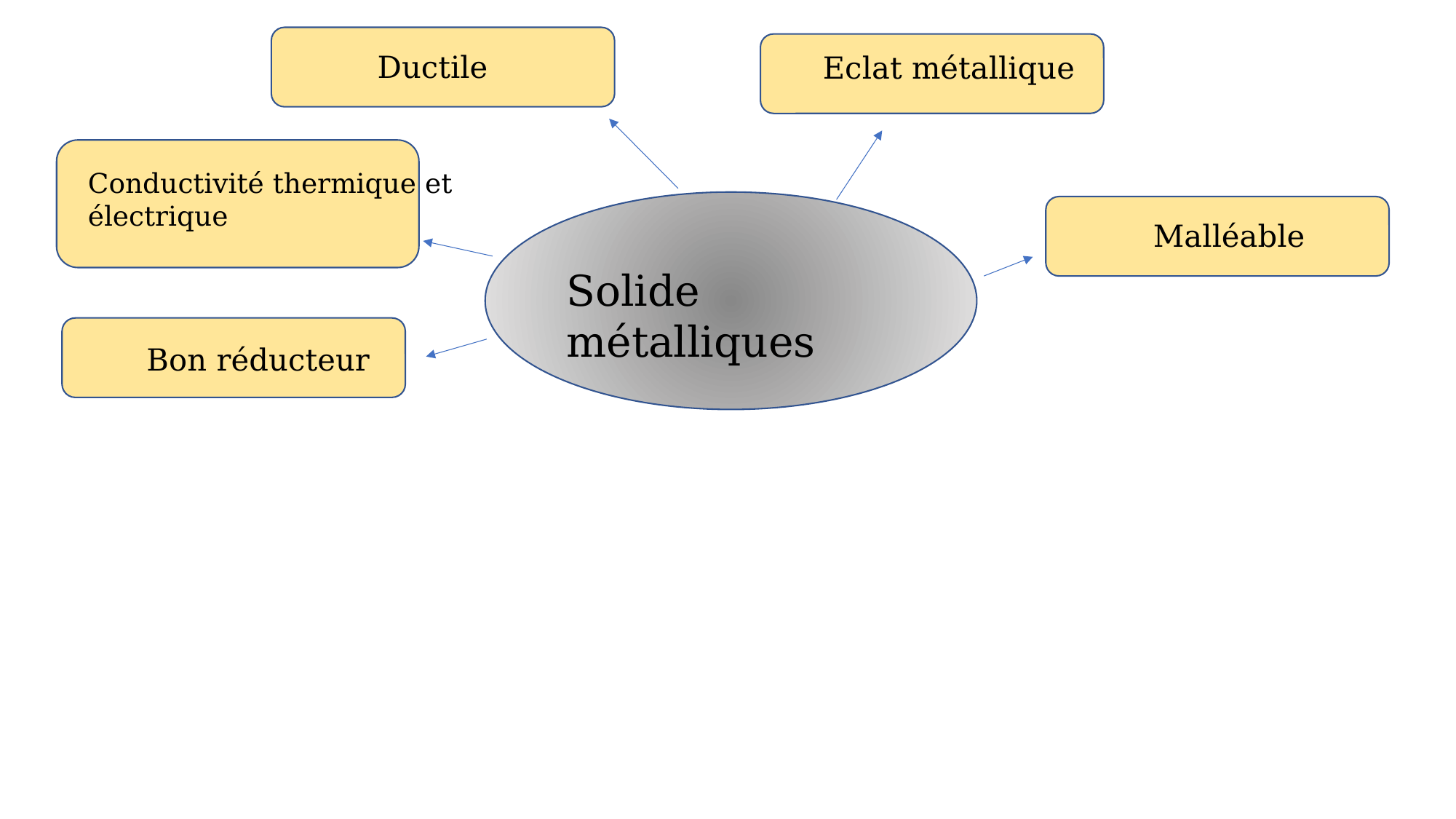

Ductile
Eclat métallique

Conductivité thermique et électrique

Malléable
Solide métalliques

Bon réducteur